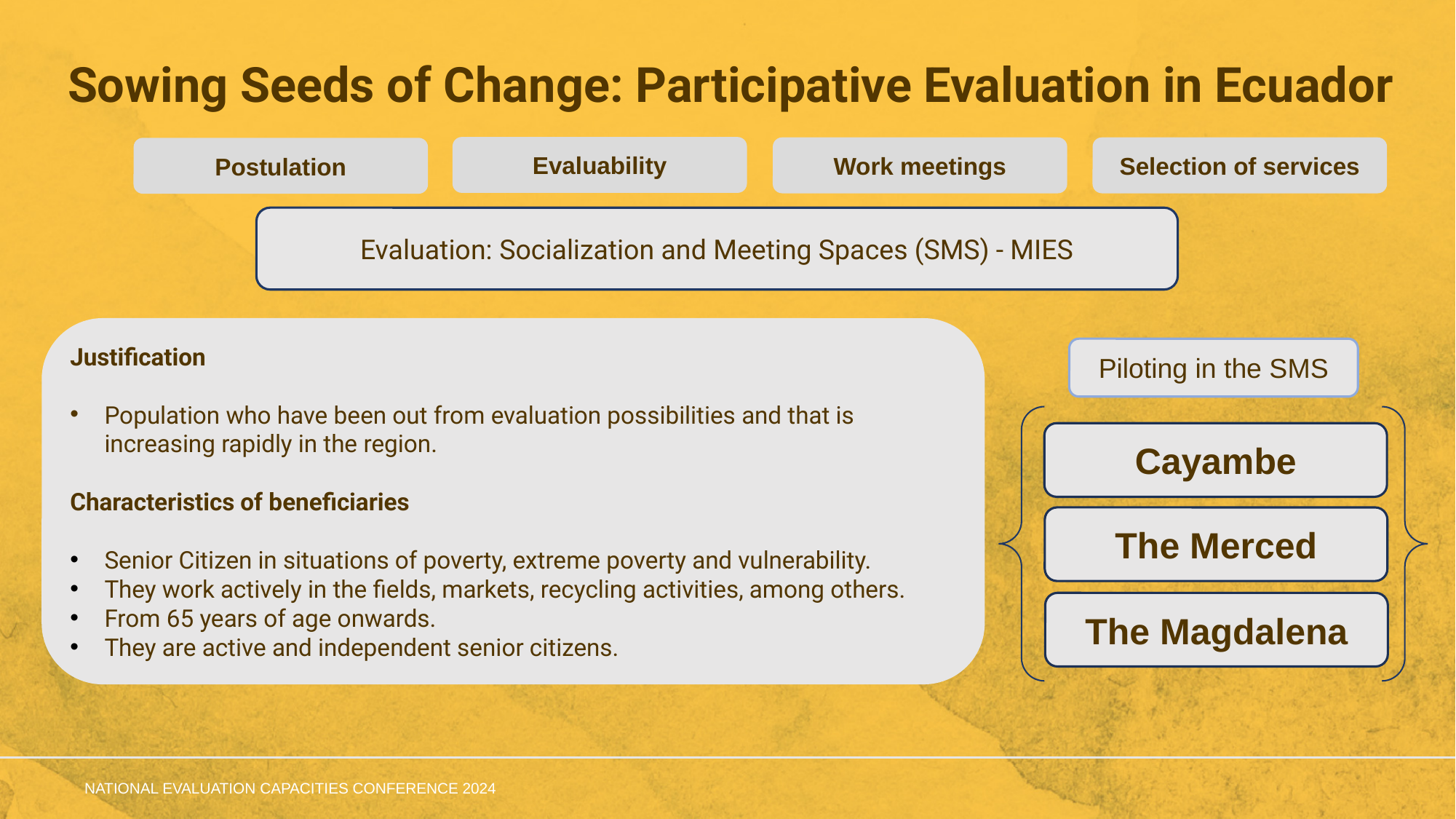

Sowing Seeds of Change: Participative Evaluation in Ecuador
Evaluability
Work meetings
Selection of services
Postulation
Evaluation: Socialization and Meeting Spaces (SMS) - MIES
Justification

Population who have been out from evaluation possibilities and that is increasing rapidly in the region.

Characteristics of beneficiaries

Senior Citizen in situations of poverty, extreme poverty and vulnerability.
They work actively in the fields, markets, recycling activities, among others.
From 65 years of age onwards.
They are active and independent senior citizens.
Piloting in the SMS

Cayambe
The Merced
The Magdalena